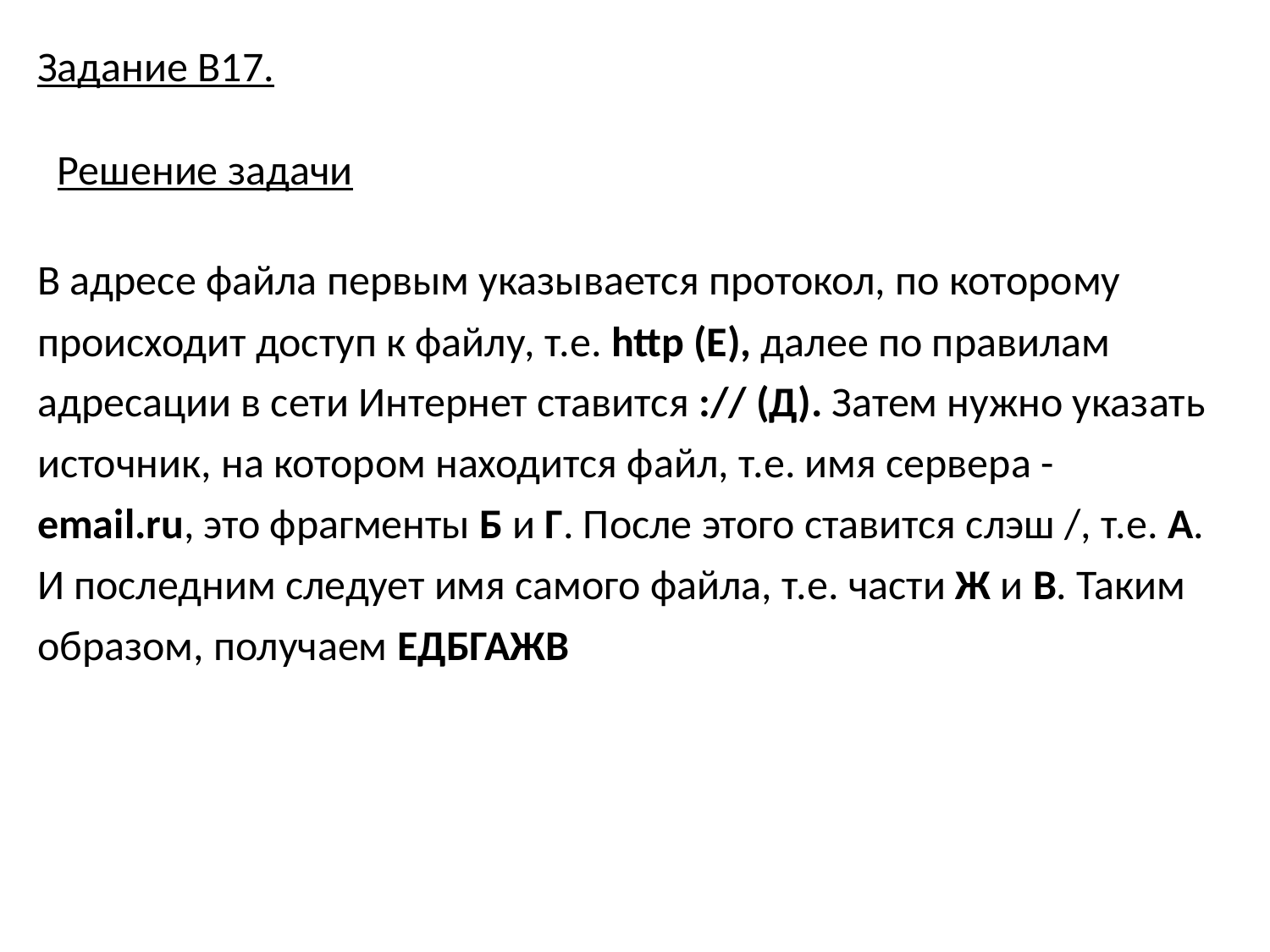

Задание В17.

В адресе файла первым указывается протокол, по которому происходит доступ к файлу, т.е. http (E), далее по правилам адресации в сети Интернет ставится :// (Д). Затем нужно указать источник, на котором находится файл, т.е. имя сервера - email.ru, это фрагменты Б и Г. После этого ставится слэш /, т.е. А. И последним следует имя самого файла, т.е. части Ж и В. Таким образом, получаем ЕДБГАЖВ
Решение задачи